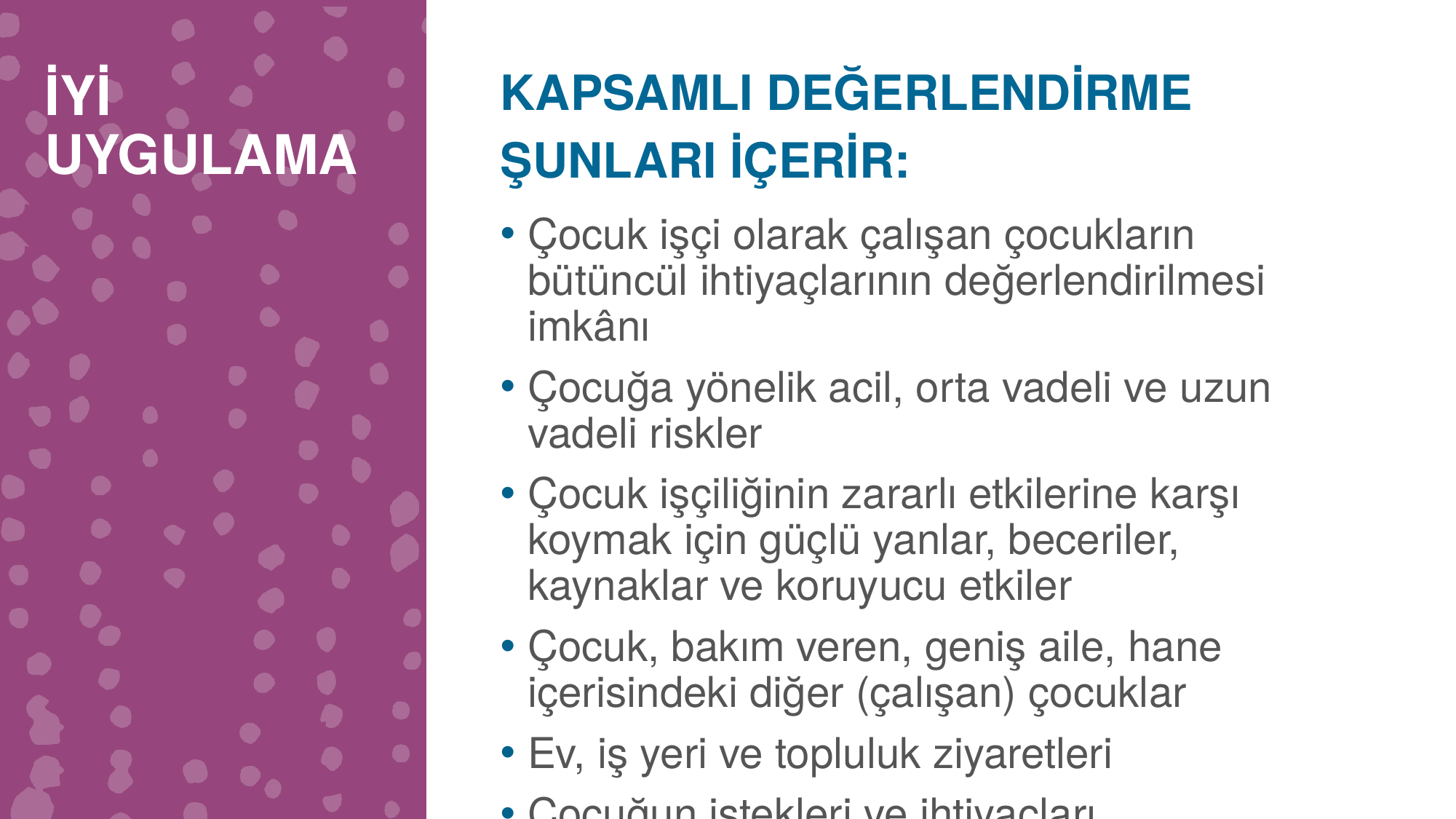

İYİ UYGULAMA
KAPSAMLI DEĞERLENDİRME
ŞUNLARI İÇERİR:
Çocuk işçi olarak çalışan çocukların bütüncül ihtiyaçlarının değerlendirilmesi imkânı
Çocuğa yönelik acil, orta vadeli ve uzun vadeli riskler
Çocuk işçiliğinin zararlı etkilerine karşı koymak için güçlü yanlar, beceriler, kaynaklar ve koruyucu etkiler
Çocuk, bakım veren, geniş aile, hane içerisindeki diğer (çalışan) çocuklar
Ev, iş yeri ve topluluk ziyaretleri
Çocuğun istekleri ve ihtiyaçları